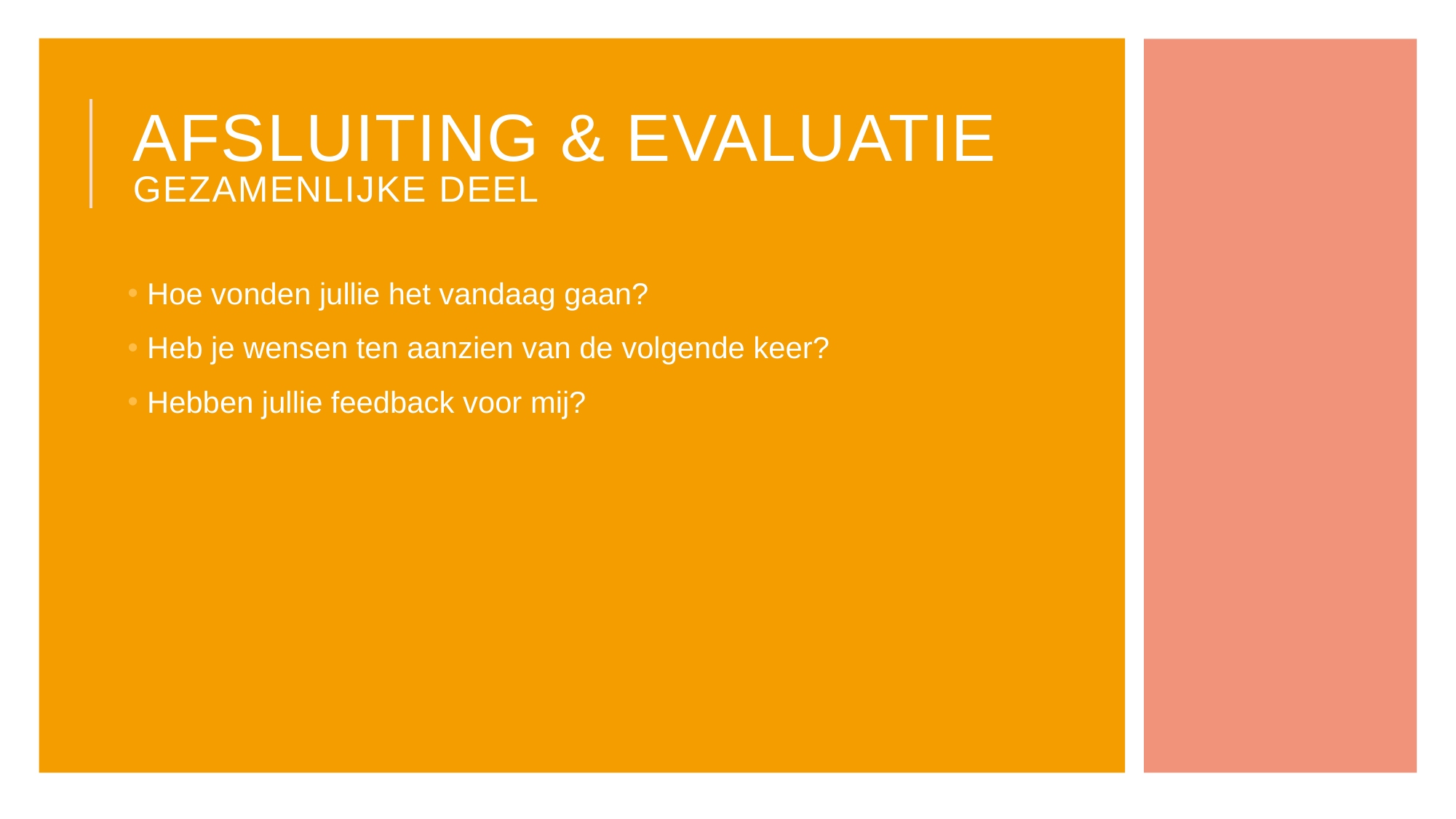

# Afsluiting & Evaluatie Gezamenlijke deel
 Hoe vonden jullie het vandaag gaan?
 Heb je wensen ten aanzien van de volgende keer?
 Hebben jullie feedback voor mij?